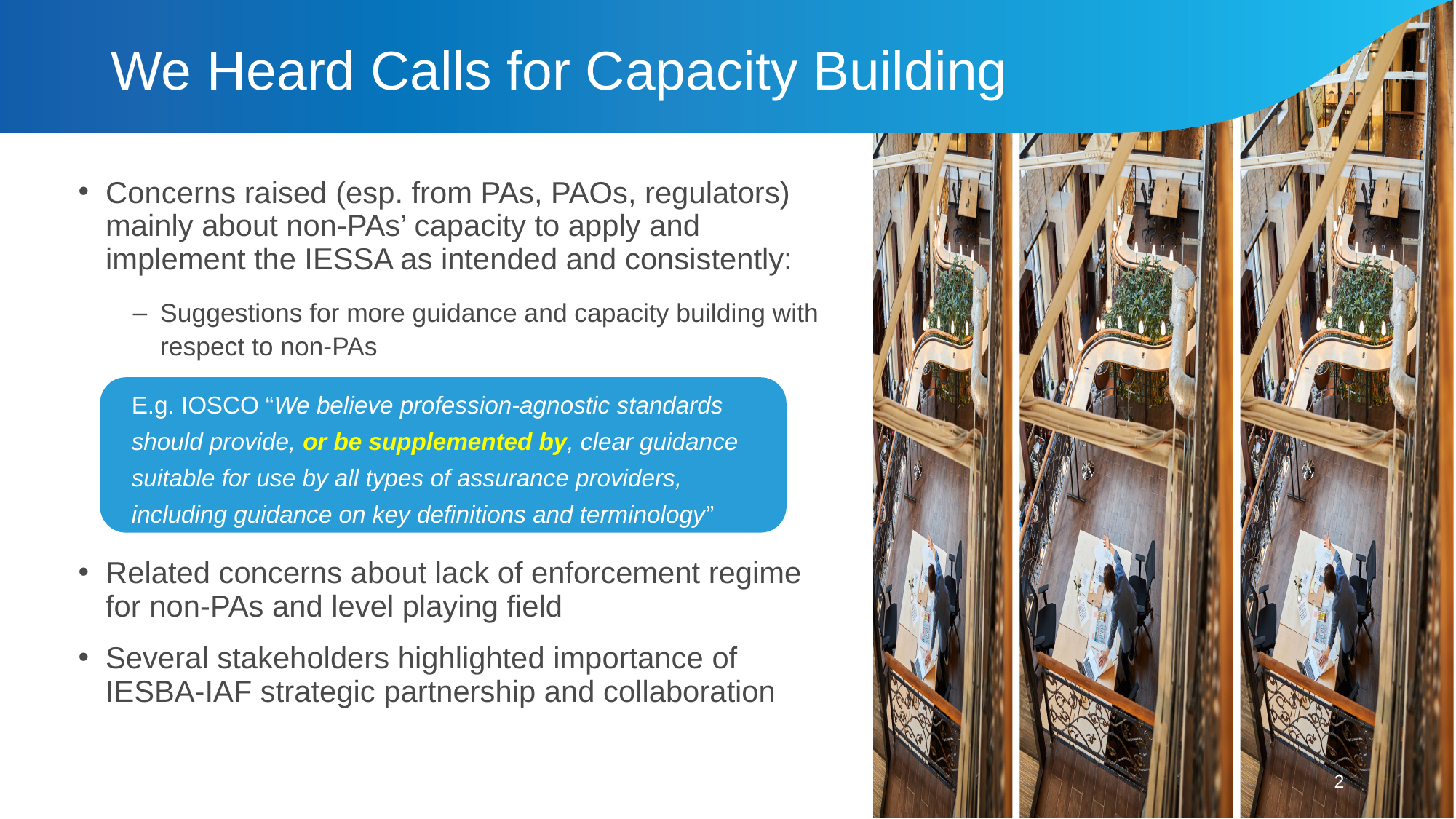

# We Heard Calls for Capacity Building
Concerns raised (esp. from PAs, PAOs, regulators) mainly about non-PAs’ capacity to apply and implement the IESSA as intended and consistently:
Suggestions for more guidance and capacity building with respect to non-PAs

Related concerns about lack of enforcement regime for non-PAs and level playing field
Several stakeholders highlighted importance of IESBA-IAF strategic partnership and collaboration

E.g. IOSCO “We believe profession-agnostic standards should provide, or be supplemented by, clear guidance suitable for use by all types of assurance providers, including guidance on key definitions and terminology”
2